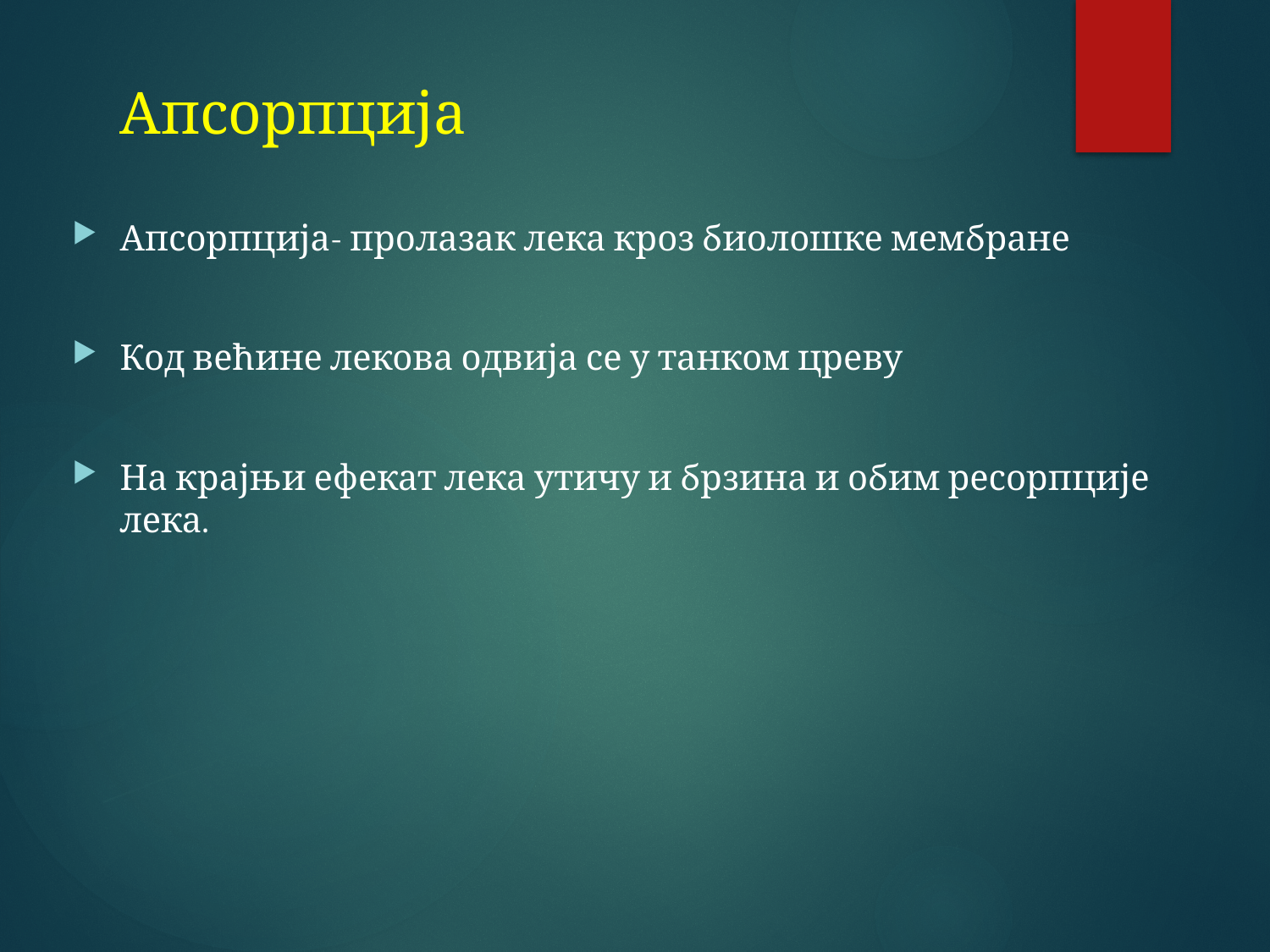

# Апсорпција

Апсорпција- пролазак лека кроз биолошке мембране

Код већине лекова одвија се у танком цреву

На крајњи ефекат лека утичу и брзина и обим ресорпције лека.